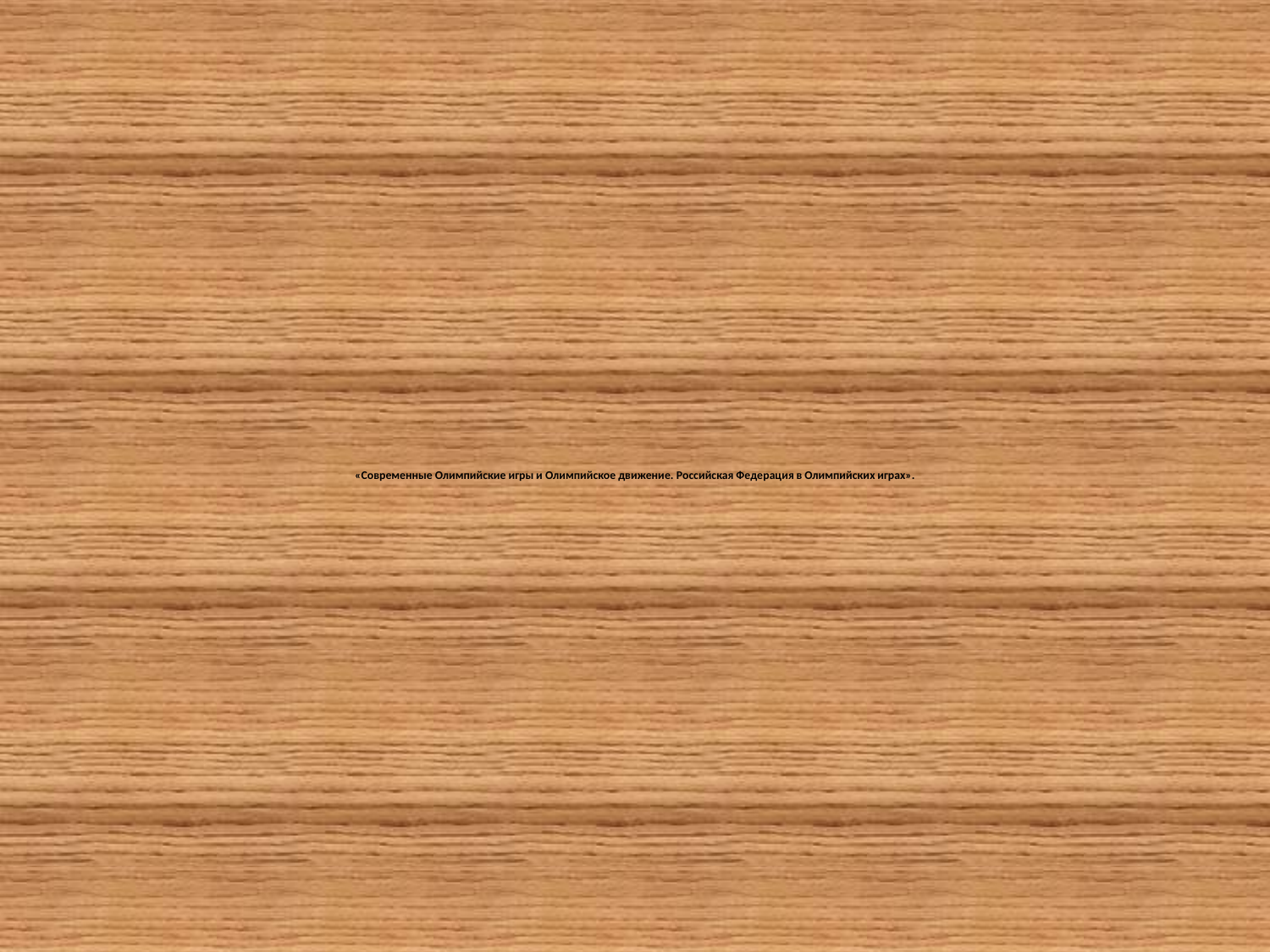

# «Современные Олимпийские игры и Олимпийское движение. Российская Федерация в Олимпийских играх».